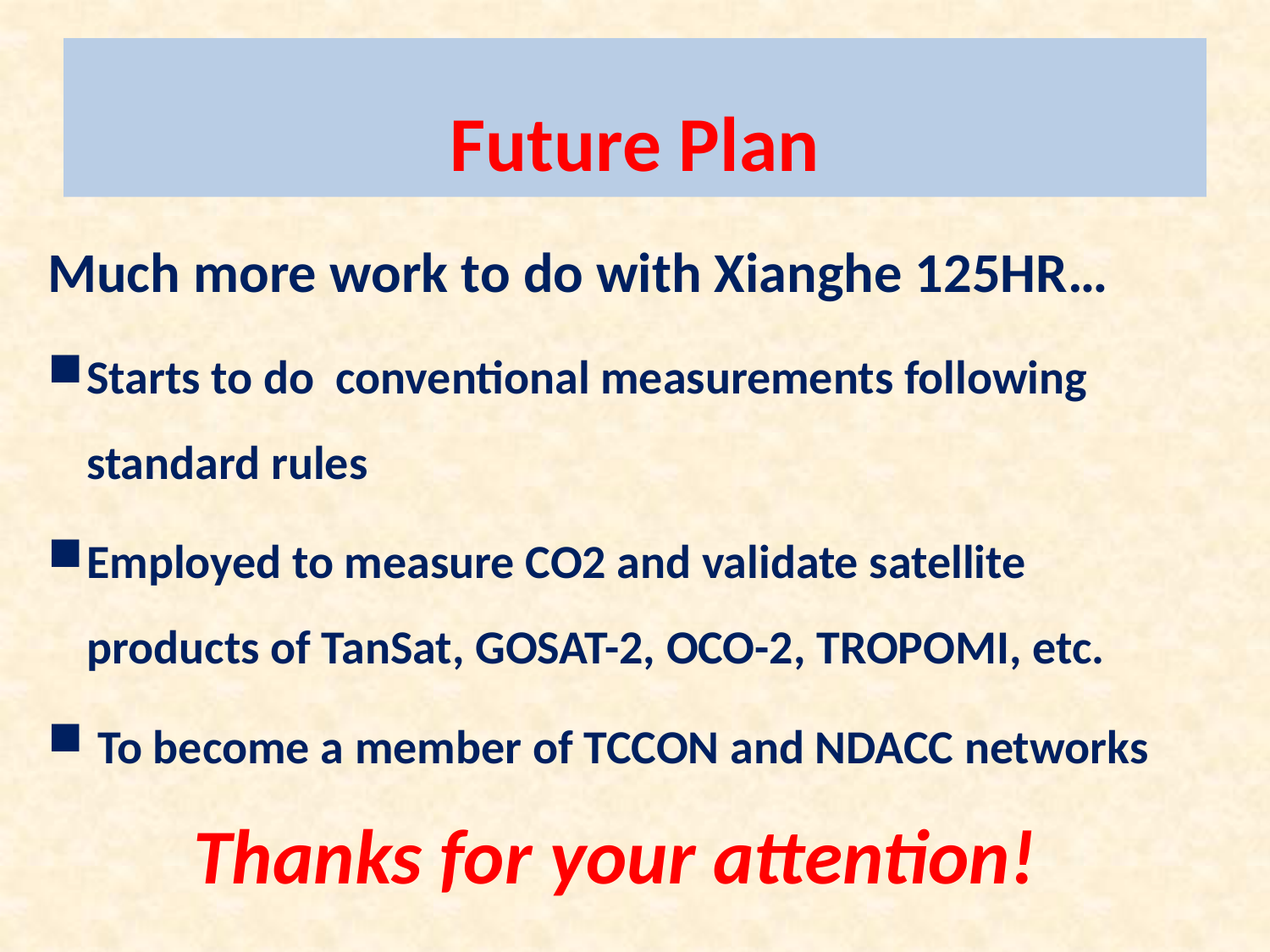

# Future Plan
Much more work to do with Xianghe 125HR…
Starts to do  conventional measurements following  standard rules
Employed to measure CO2 and validate satellite products of TanSat, GOSAT-2, OCO-2, TROPOMI, etc.
 To become a member of TCCON and NDACC networks

Thanks for your attention!